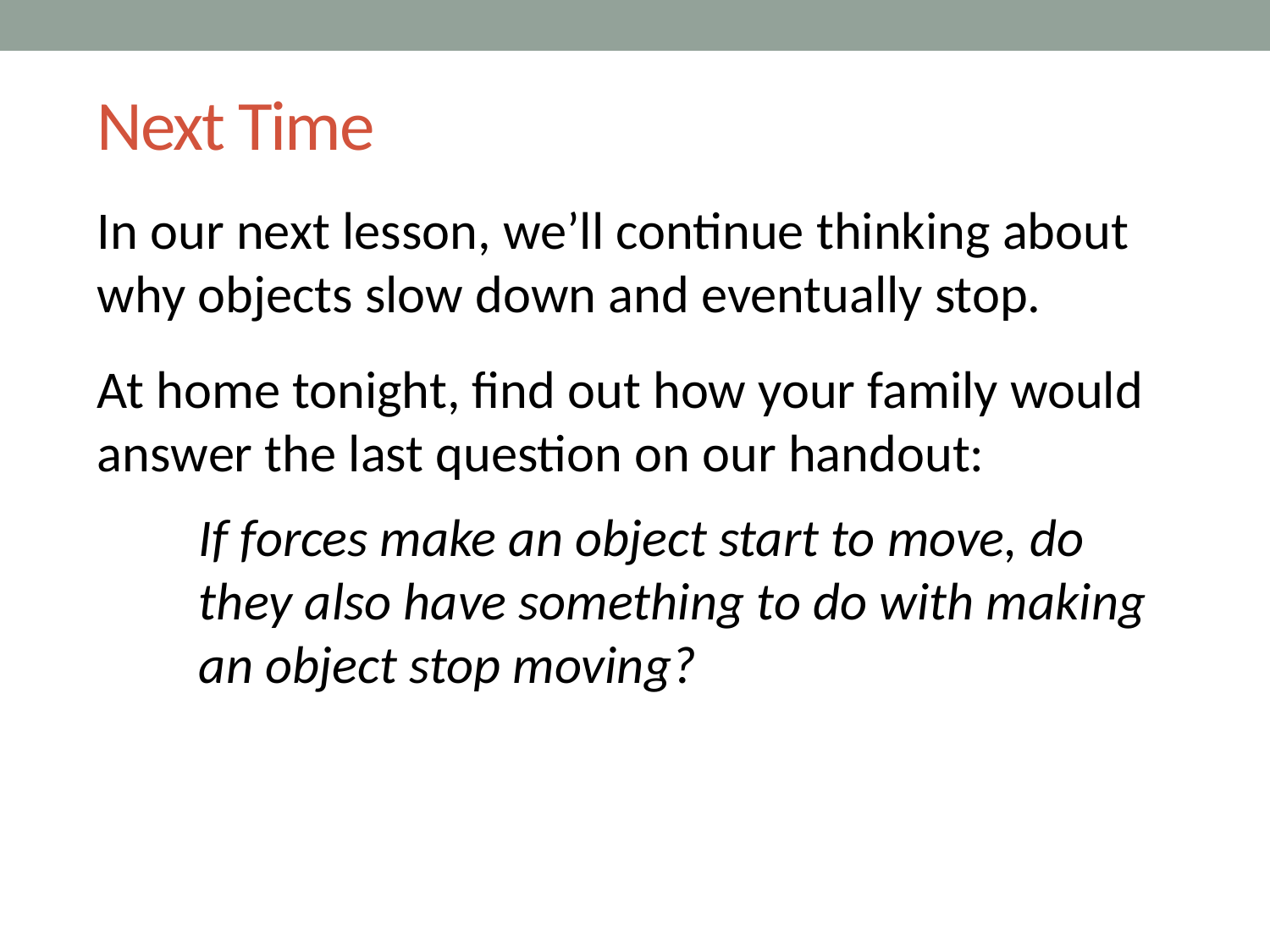

# Next Time
In our next lesson, we’ll continue thinking about why objects slow down and eventually stop.
At home tonight, find out how your family would answer the last question on our handout:
If forces make an object start to move, do they also have something to do with making an object stop moving?